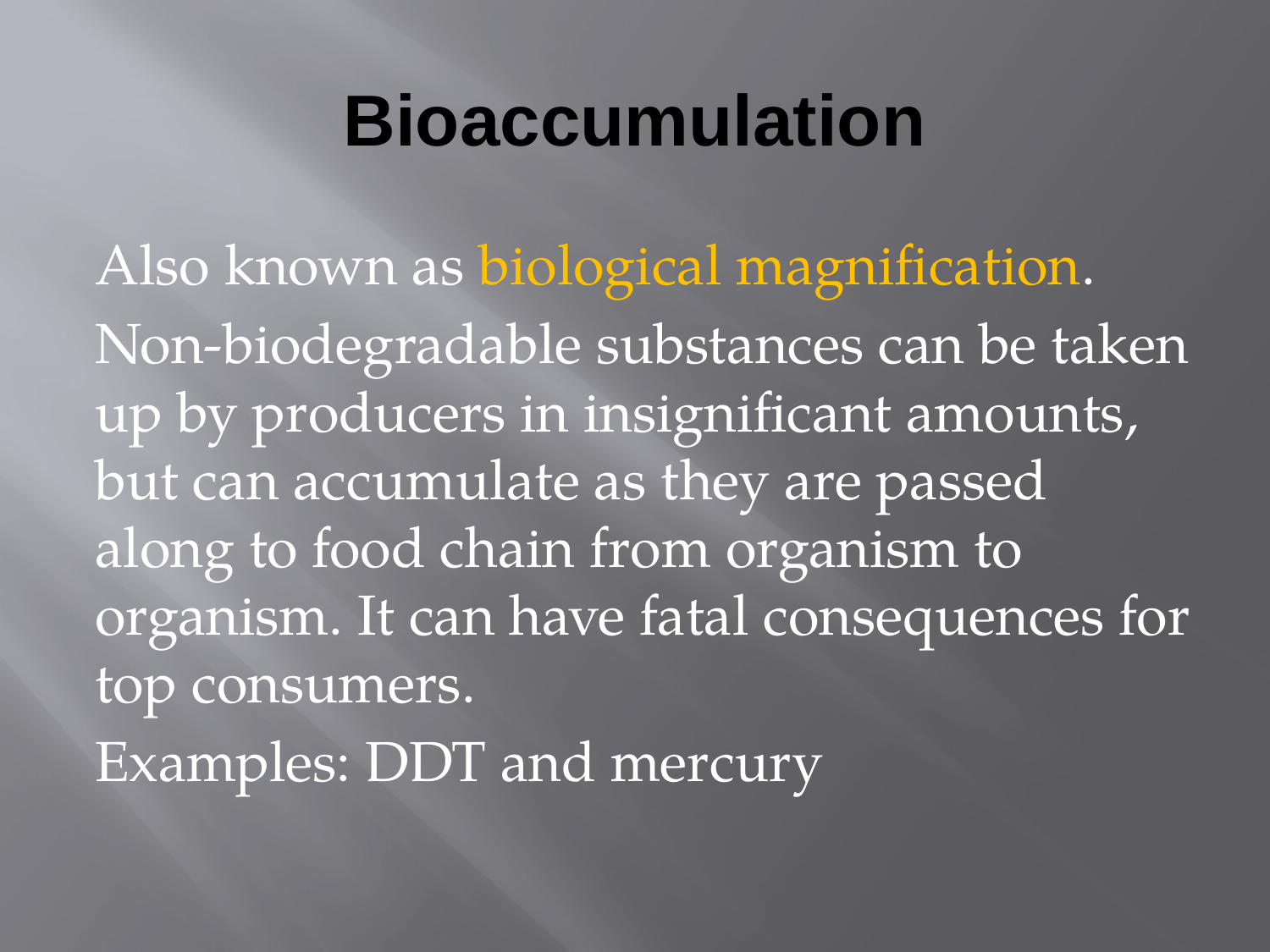

# Bioaccumulation
Also known as biological magnification.
Non-biodegradable substances can be taken up by producers in insignificant amounts, but can accumulate as they are passed along to food chain from organism to organism. It can have fatal consequences for top consumers.
Examples: DDT and mercury